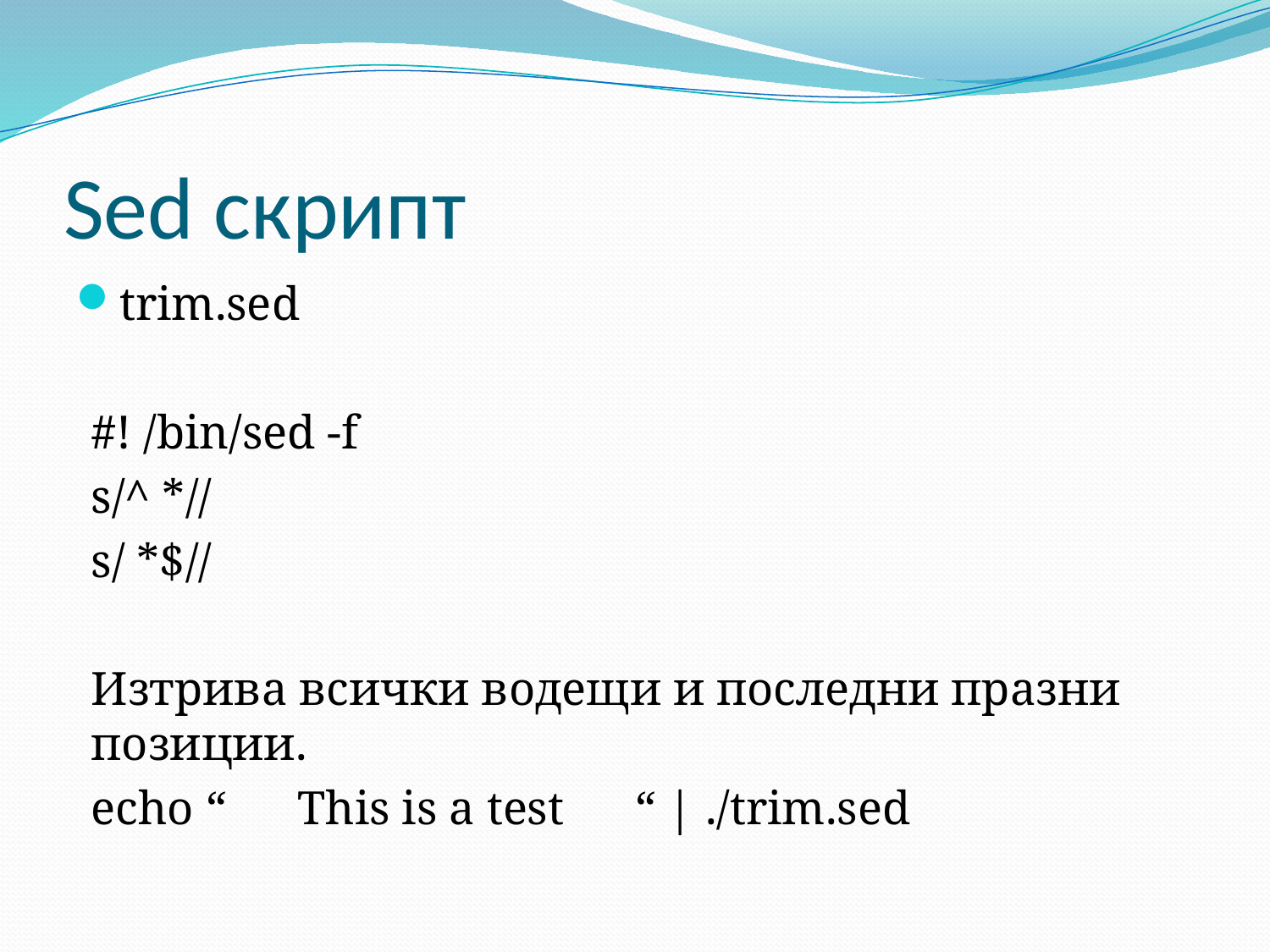

# Sed скрипт
trim.sed

#! /bin/sed -f
s/^ *//
s/ *$//

Изтрива всички водещи и последни празни позиции.
echo “      This is a test      “ | ./trim.sed